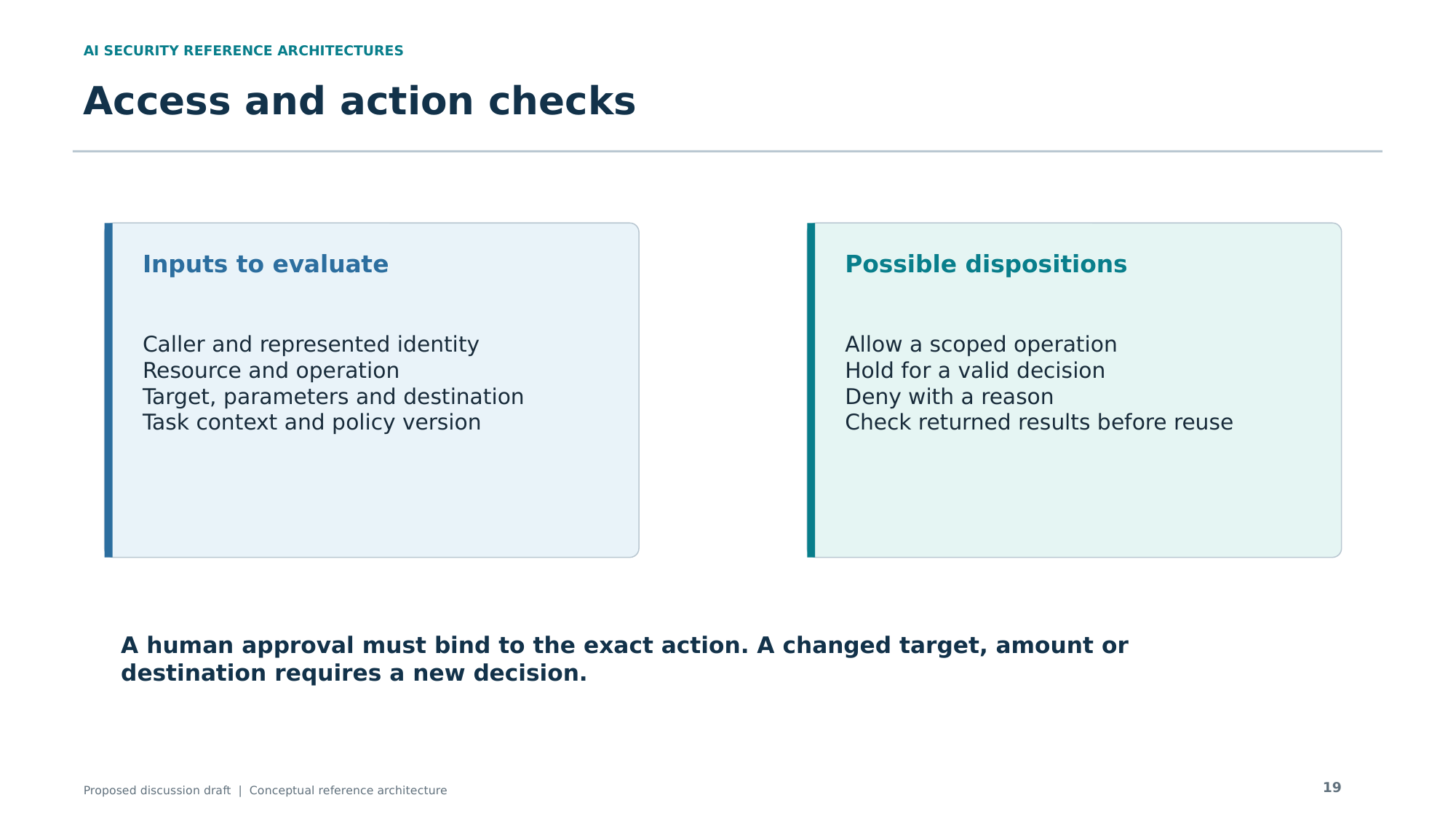

AI SECURITY REFERENCE ARCHITECTURES
Access and action checks

Inputs to evaluate
Possible dispositions
Caller and represented identity
Resource and operation
Target, parameters and destination
Task context and policy version
Allow a scoped operation
Hold for a valid decision
Deny with a reason
Check returned results before reuse
A human approval must bind to the exact action. A changed target, amount or destination requires a new decision.
19
Proposed discussion draft  |  Conceptual reference architecture